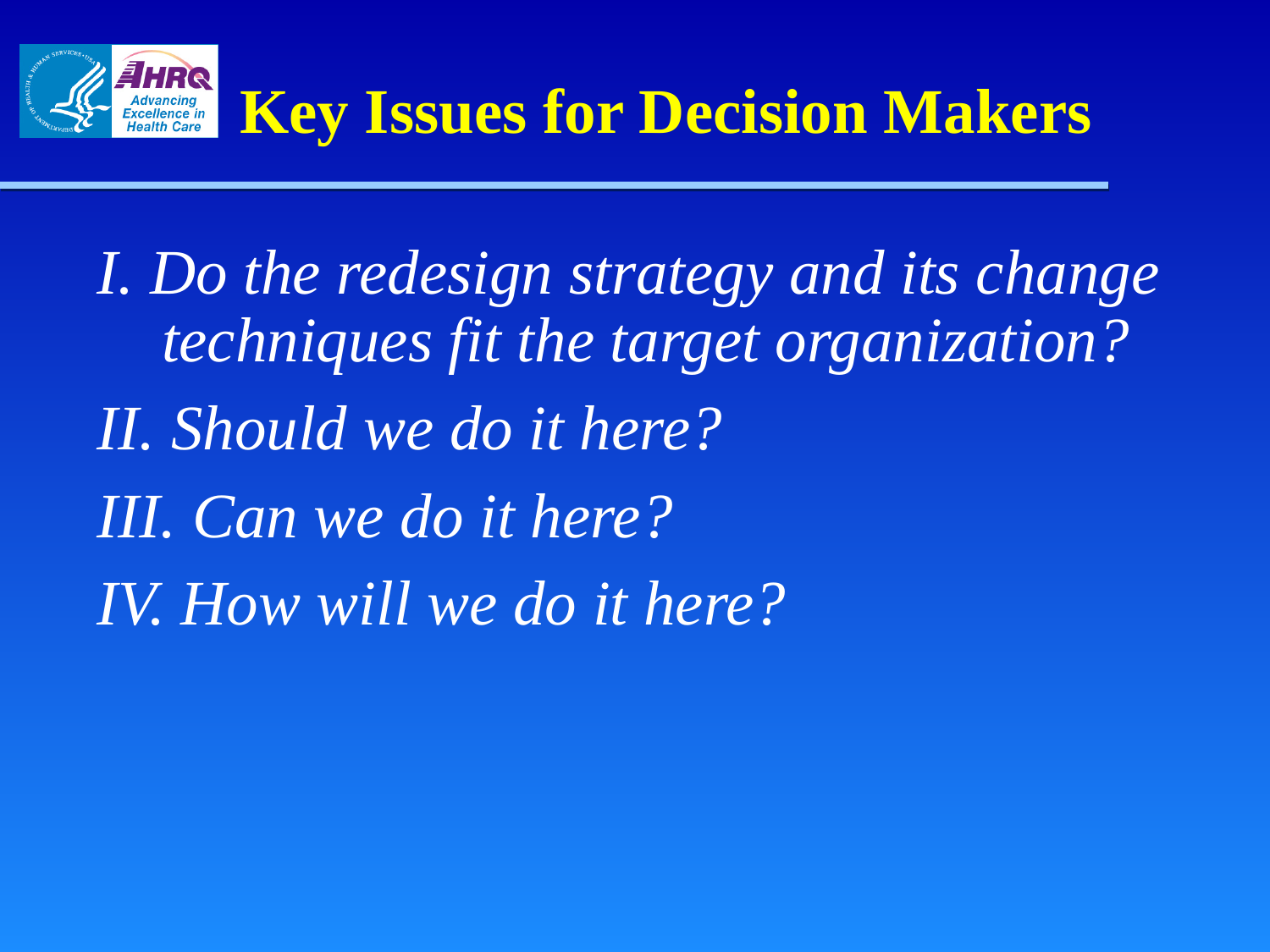

# Key Issues for Decision Makers
I. Do the redesign strategy and its change techniques fit the target organization?
II. Should we do it here?
III. Can we do it here?
IV. How will we do it here?